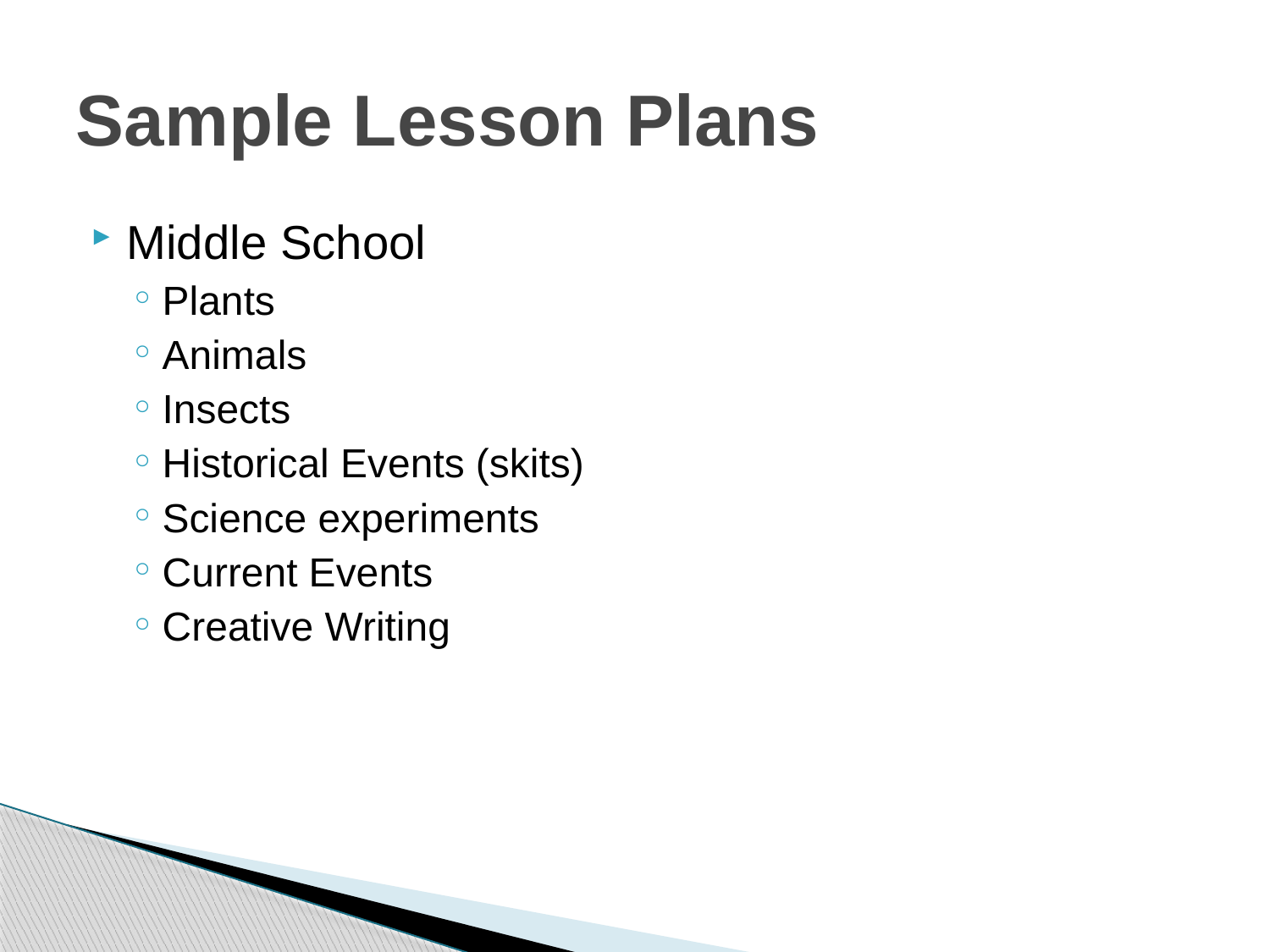

# Sample Lesson Plans
Middle School
Plants
Animals
Insects
Historical Events (skits)
Science experiments
Current Events
Creative Writing